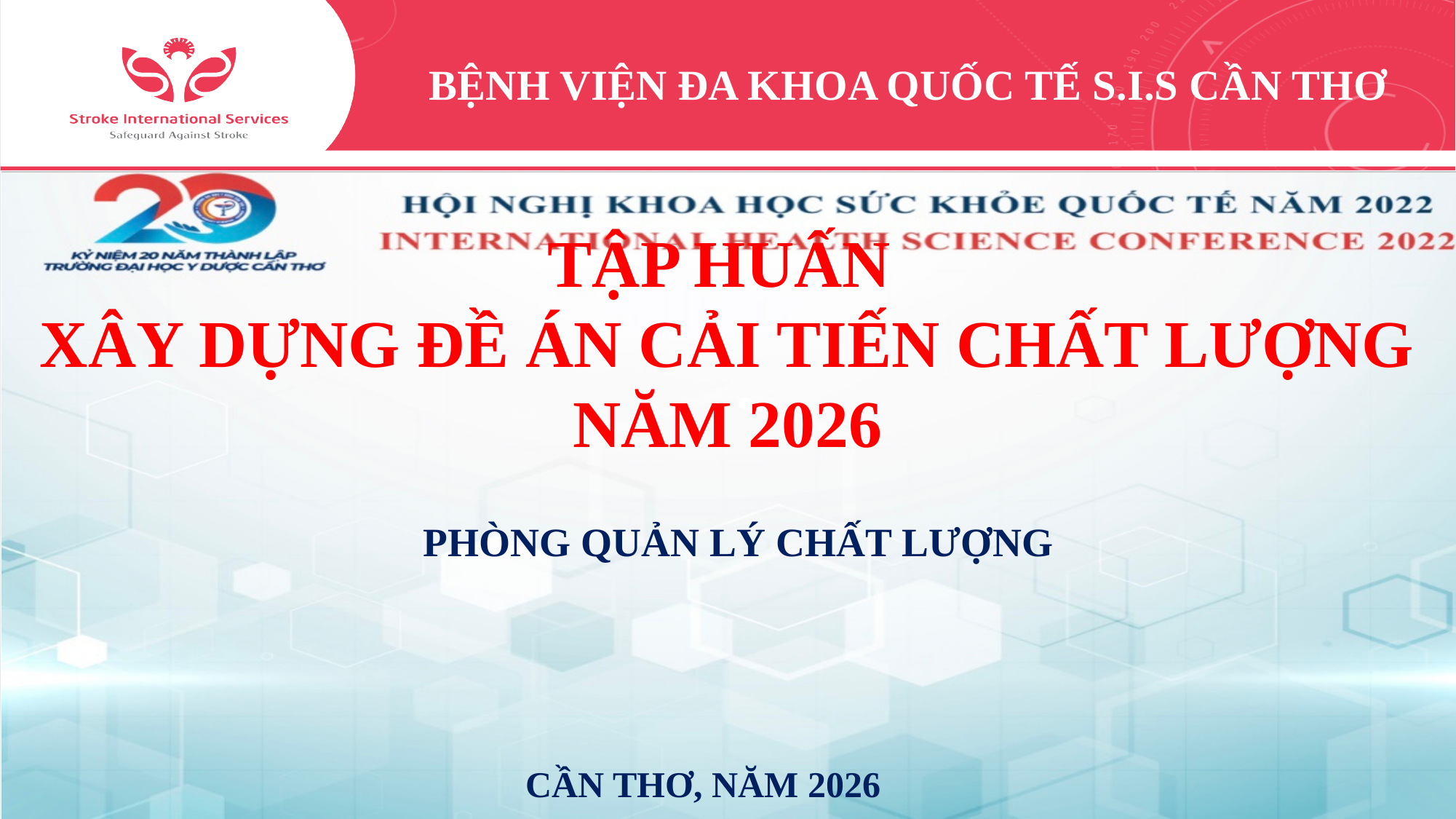

# BỆNH VIỆN ĐA KHOA QUỐC TẾ S.I.S CẦN THƠ

TẬP HUẤN
XÂY DỰNG ĐỀ ÁN CẢI TIẾN CHẤT LƯỢNG NĂM 2026
PHÒNG QUẢN LÝ CHẤT LƯỢNG
1
 CẦN THƠ, NĂM 2026